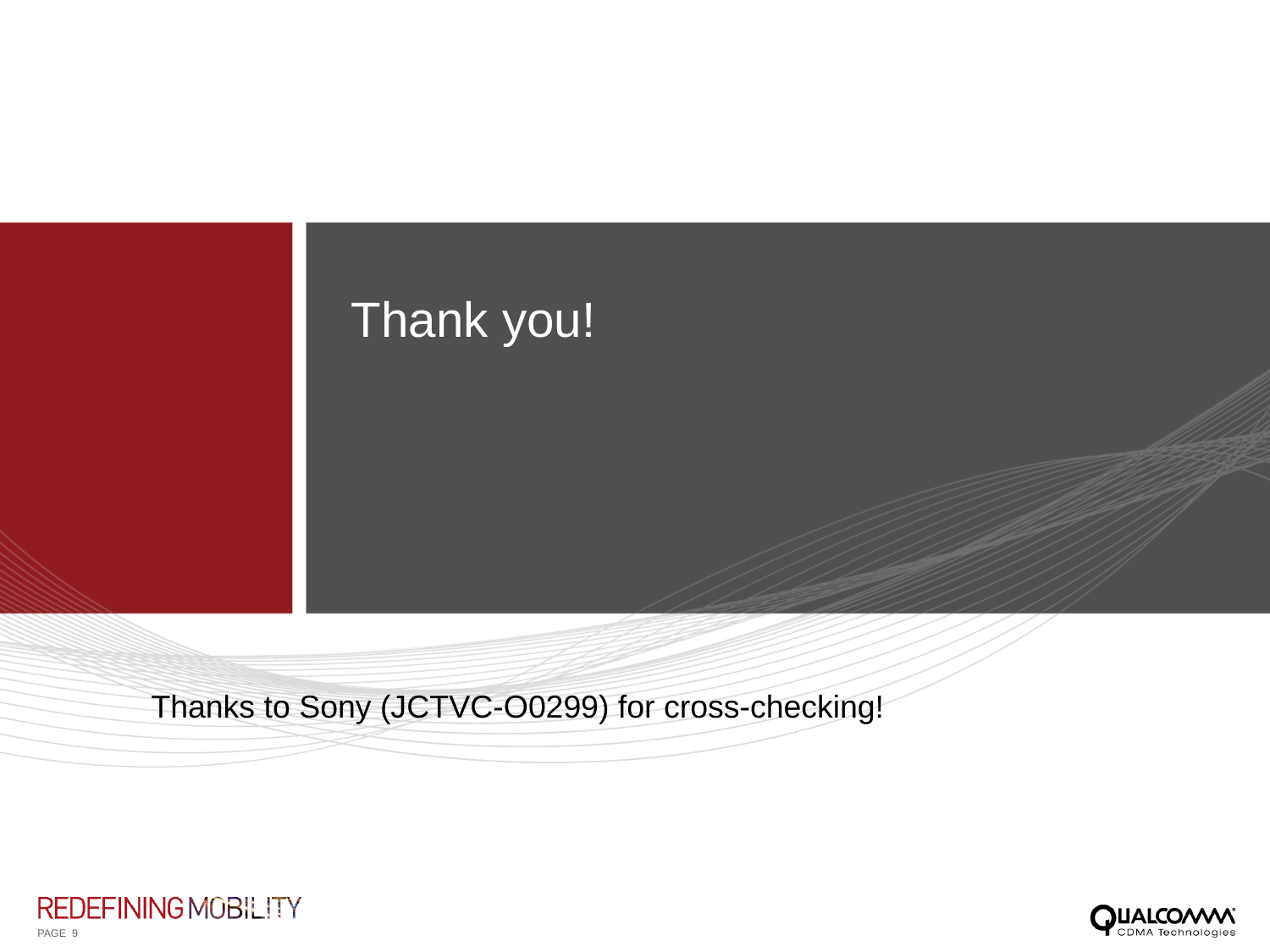

Thank you!

Thanks to Sony (JCTVC-O0299) for cross-checking!